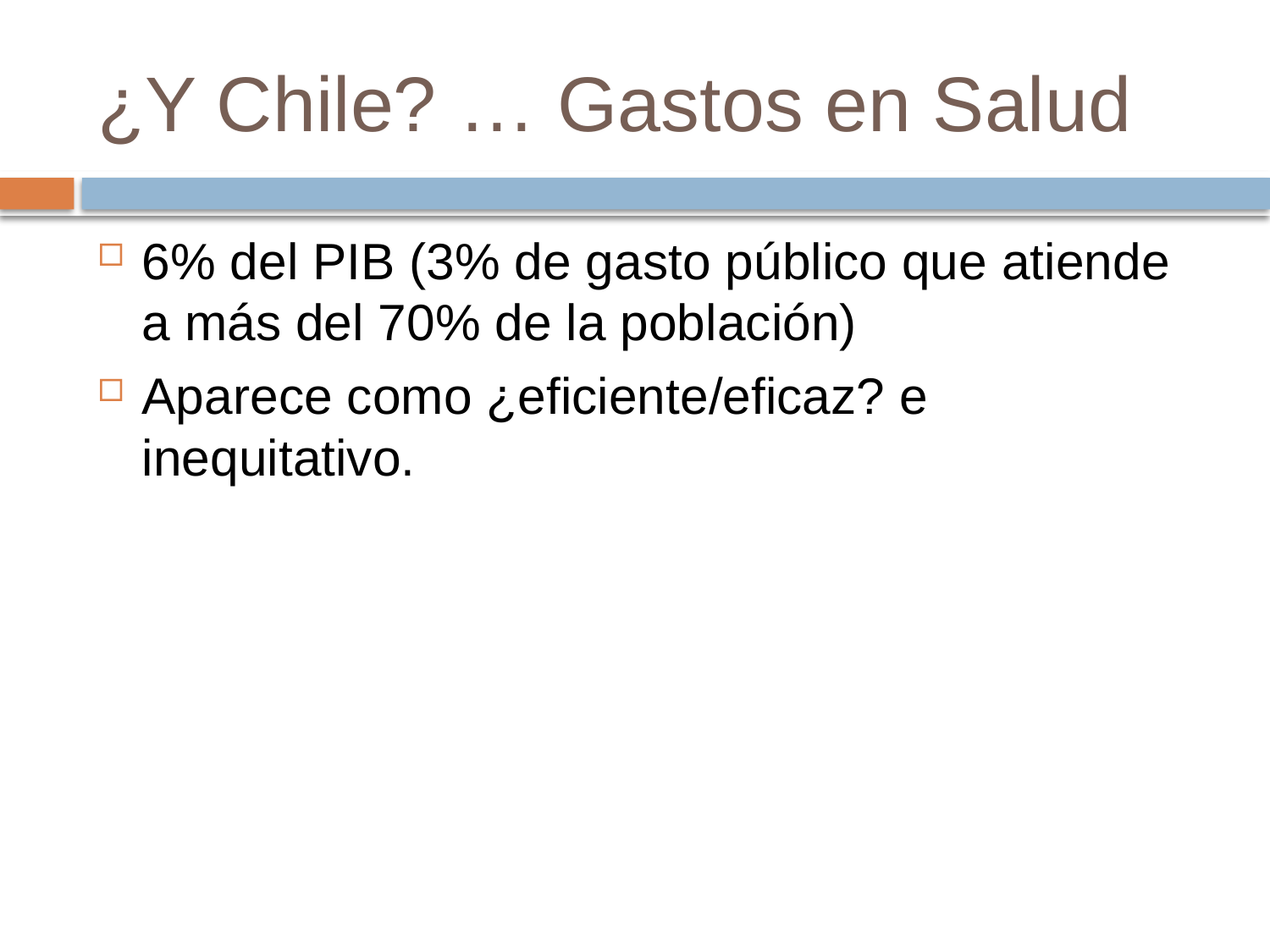

# ¿Y Chile? … Gastos en Salud
6% del PIB (3% de gasto público que atiende a más del 70% de la población)
Aparece como ¿eficiente/eficaz? e inequitativo.